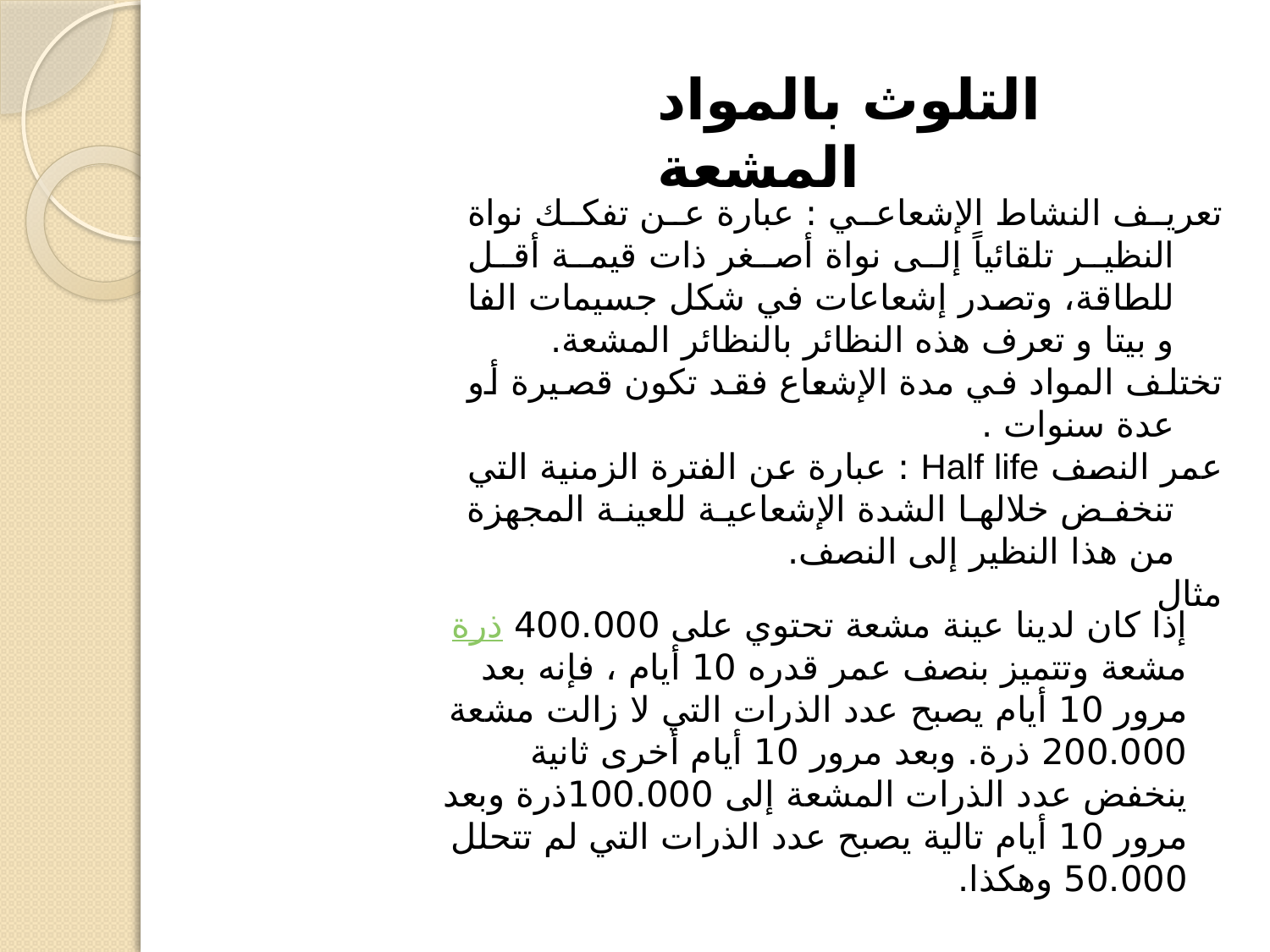

# التلوث بالمواد المشعة
تعريف النشاط الإشعاعي : عبارة عن تفكك نواة النظير تلقائياً إلى نواة أصغر ذات قيمة أقل للطاقة، وتصدر إشعاعات في شكل جسيمات الفا و بيتا و تعرف هذه النظائر بالنظائر المشعة.
تختلف المواد في مدة الإشعاع فقد تكون قصيرة أو عدة سنوات .
عمر النصف Half life : عبارة عن الفترة الزمنية التي تنخفض خلالها الشدة الإشعاعية للعينة المجهزة من هذا النظير إلى النصف.
	مثال
إذا كان لدينا عينة مشعة تحتوي على 400.000 ذرة مشعة وتتميز بنصف عمر قدره 10 أيام ، فإنه بعد مرور 10 أيام يصبح عدد الذرات التي لا زالت مشعة 200.000 ذرة. وبعد مرور 10 أيام أخرى ثانية ينخفض عدد الذرات المشعة إلى 100.000ذرة وبعد مرور 10 أيام تالية يصبح عدد الذرات التي لم تتحلل 50.000 وهكذا.